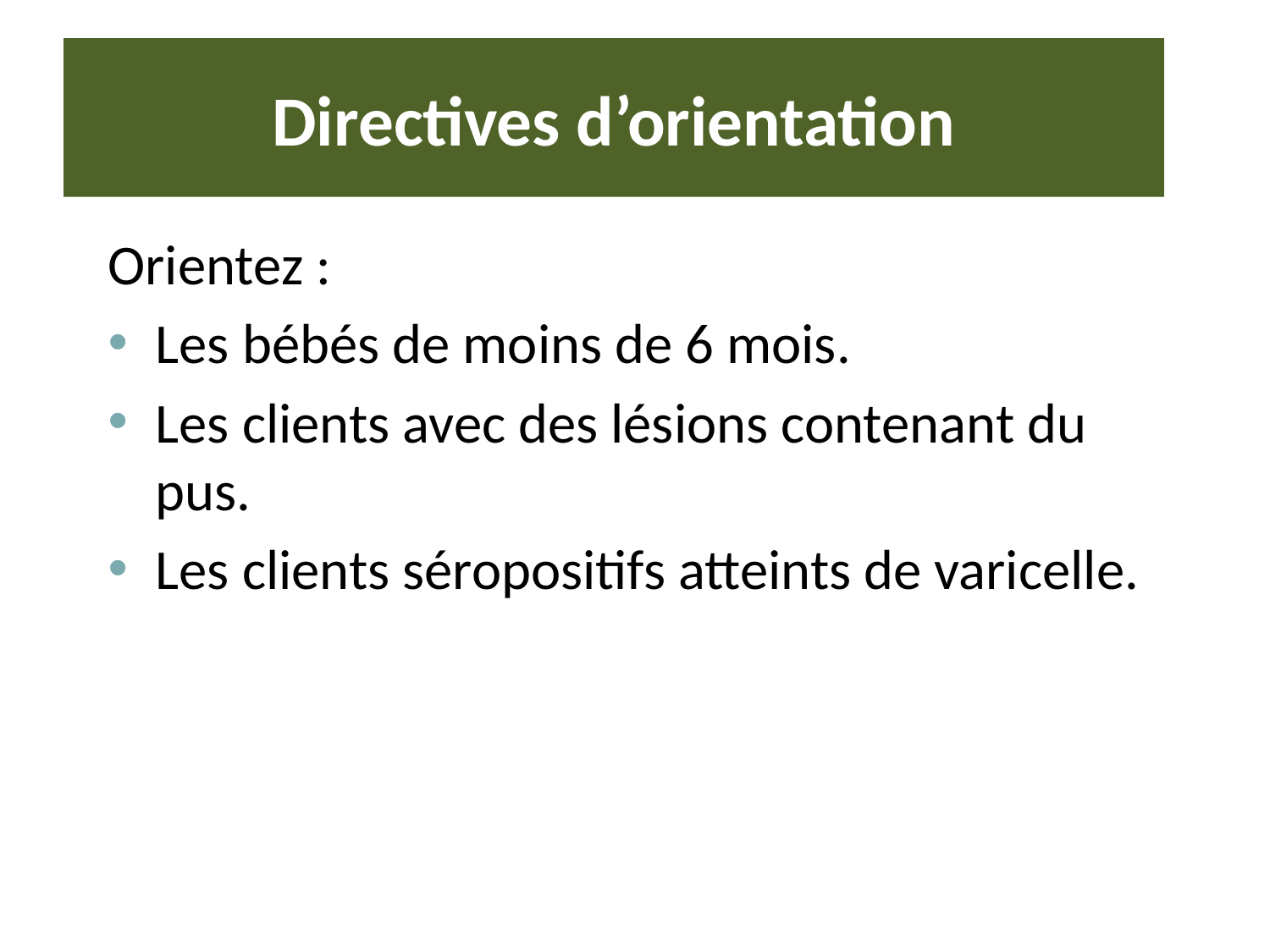

# Directives d’orientation
Orientez :
Les bébés de moins de 6 mois.
Les clients avec des lésions contenant du pus.
Les clients séropositifs atteints de varicelle.